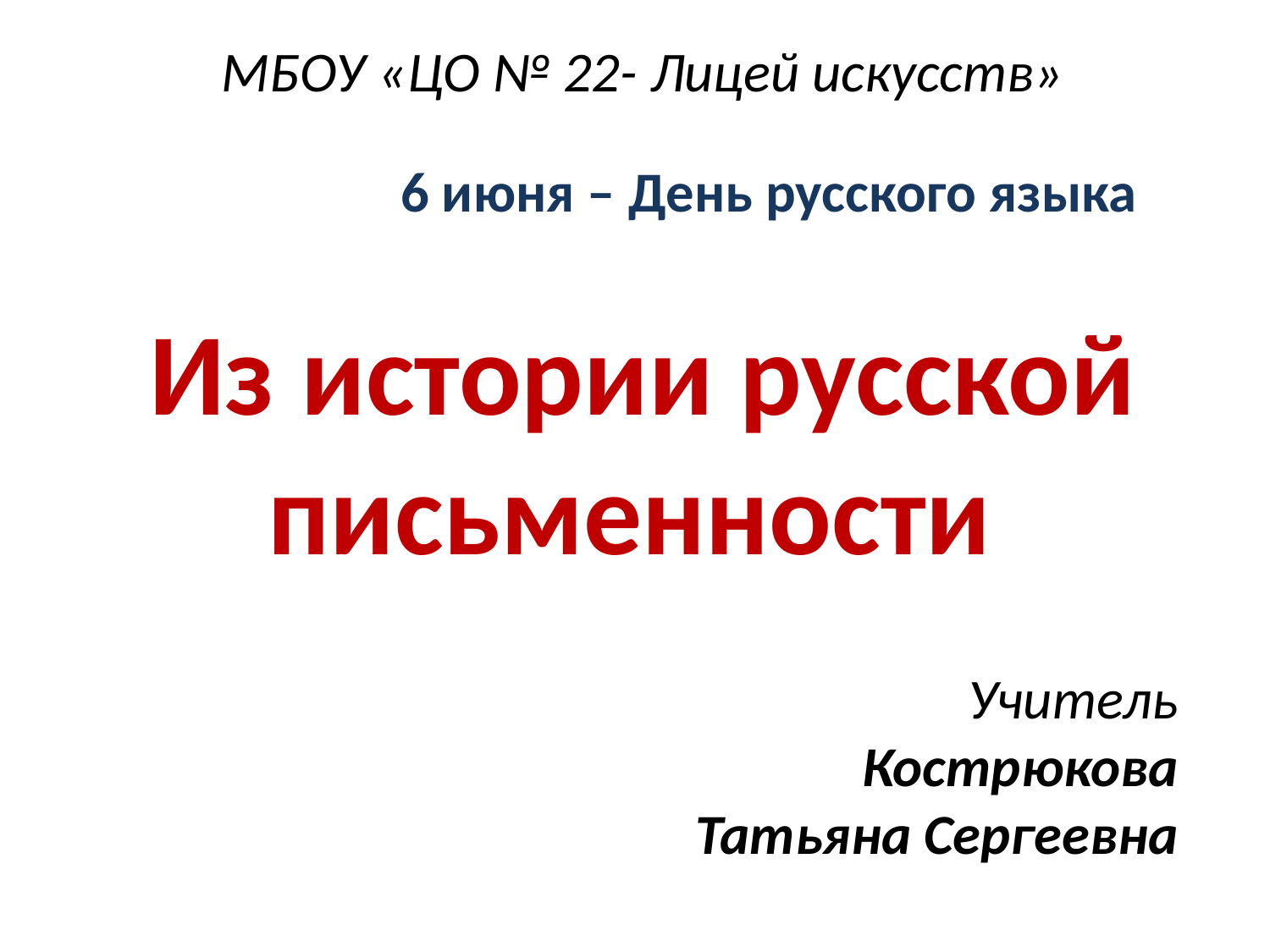

МБОУ «ЦО № 22- Лицей искусств»
6 июня – День русского языка
# Из истории русской письменности
Учитель
Кострюкова
Татьяна Сергеевна